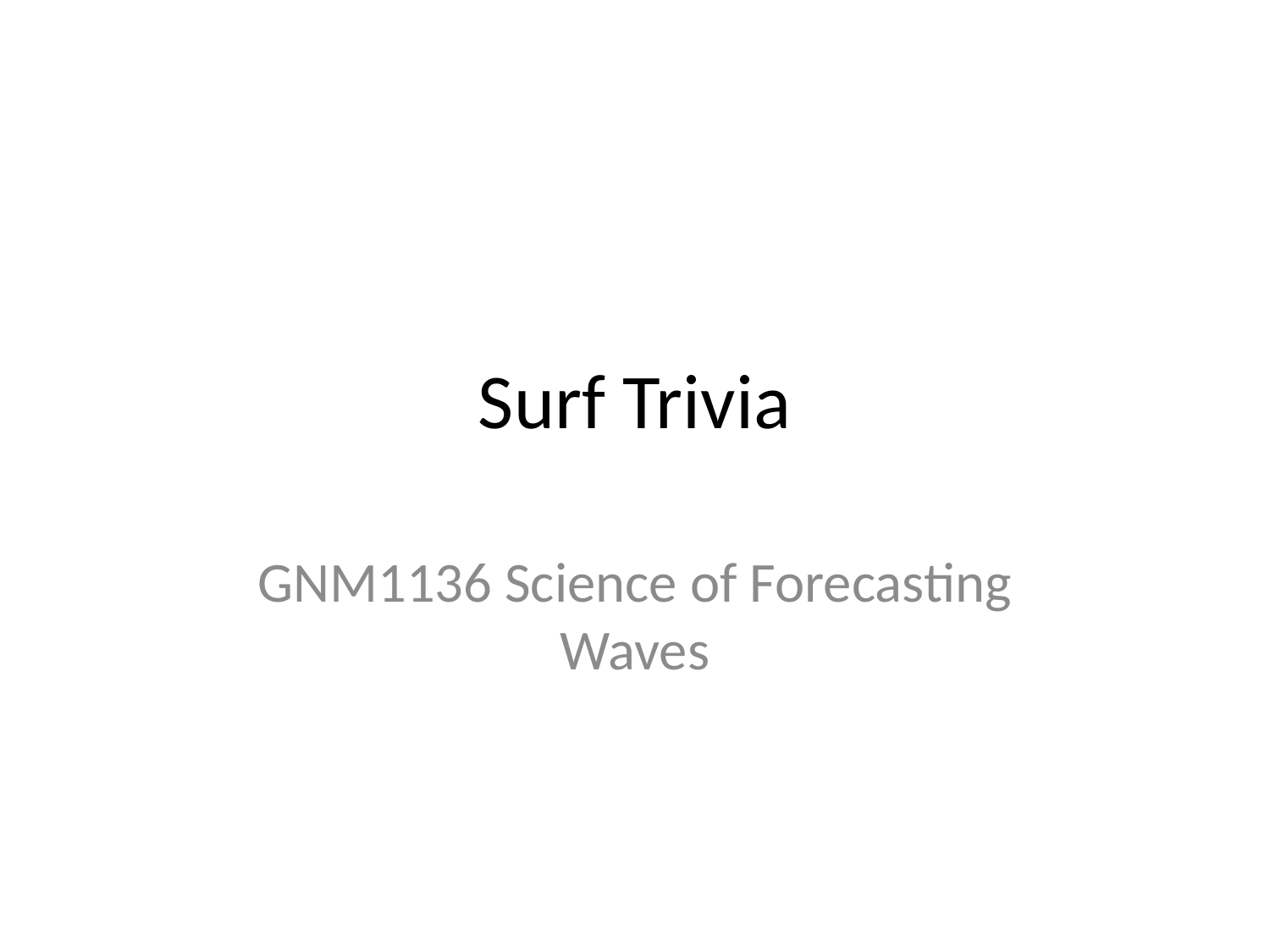

# Surf Trivia
GNM1136 Science of Forecasting Waves